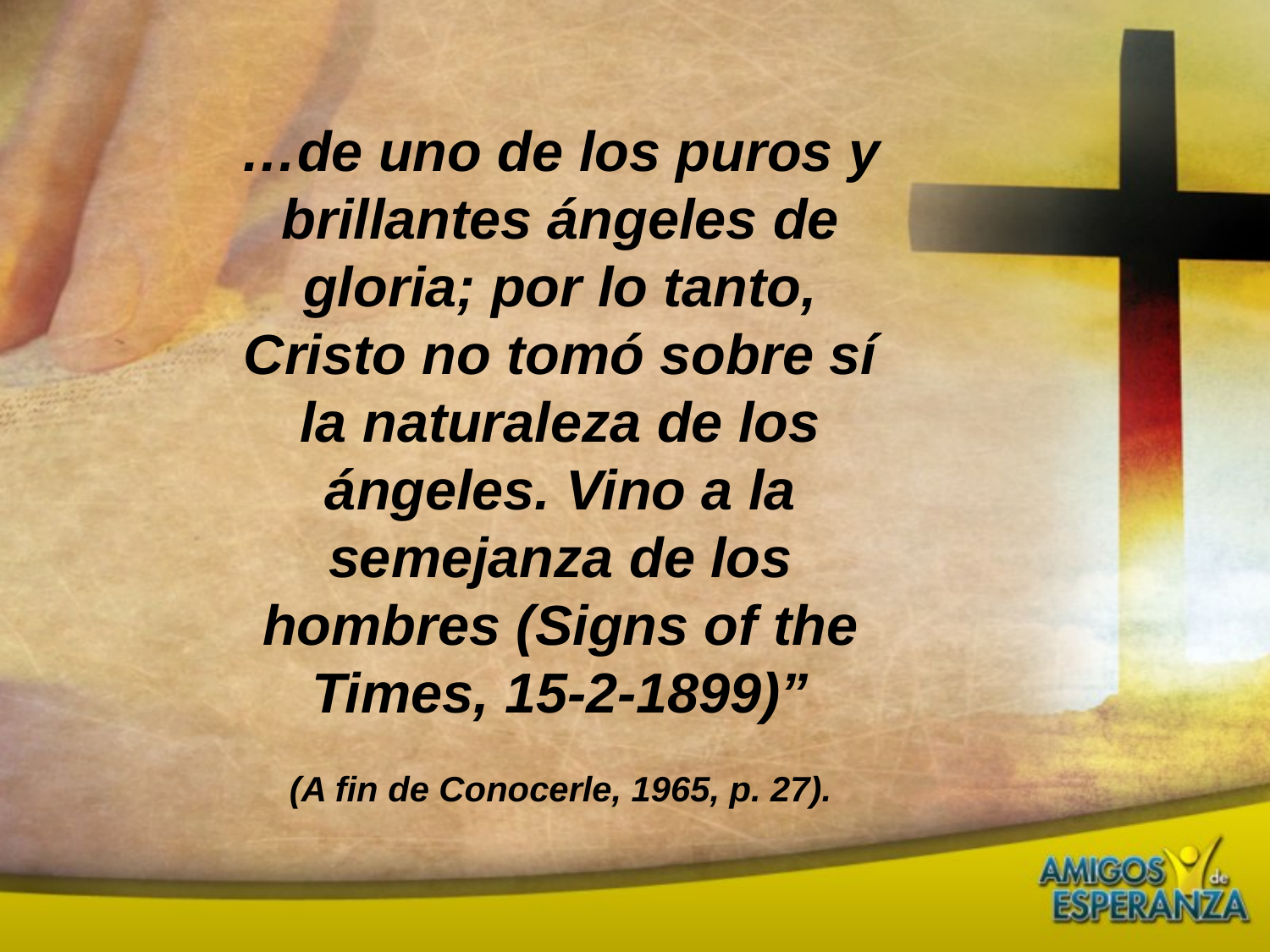

…de uno de los puros y brillantes ángeles de gloria; por lo tanto, Cristo no tomó sobre sí la naturaleza de los ángeles. Vino a la semejanza de los hombres (Signs of the Times, 15-2-1899)”

(A fin de Conocerle, 1965, p. 27).